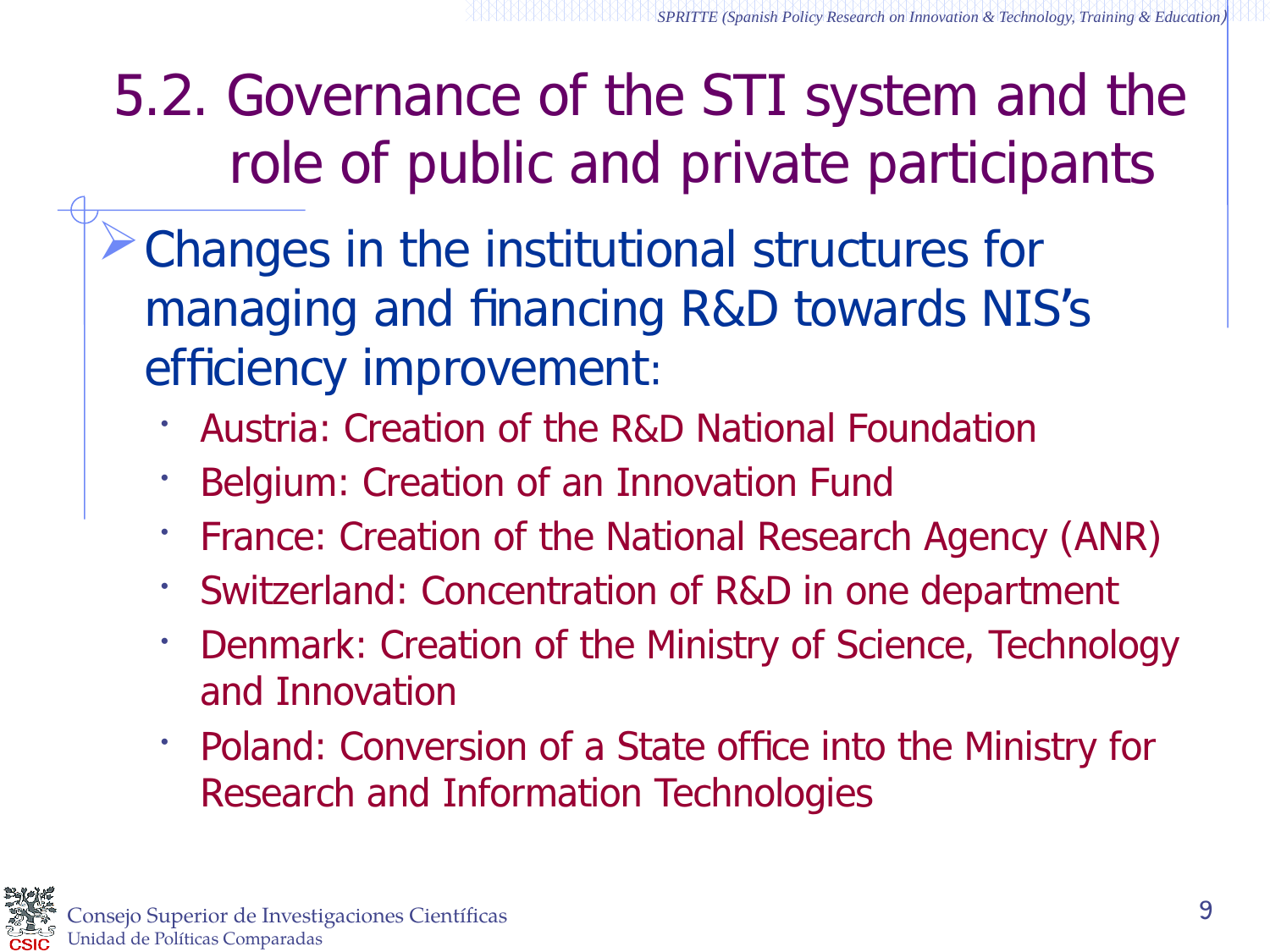

# 5.2. Governance of the STI system and the role of public and private participants
Changes in the institutional structures for managing and financing R&D towards NIS’s efficiency improvement:
Austria: Creation of the R&D National Foundation
Belgium: Creation of an Innovation Fund
France: Creation of the National Research Agency (ANR)
Switzerland: Concentration of R&D in one department
Denmark: Creation of the Ministry of Science, Technology and Innovation
Poland: Conversion of a State office into the Ministry for  Research and Information Technologies
9